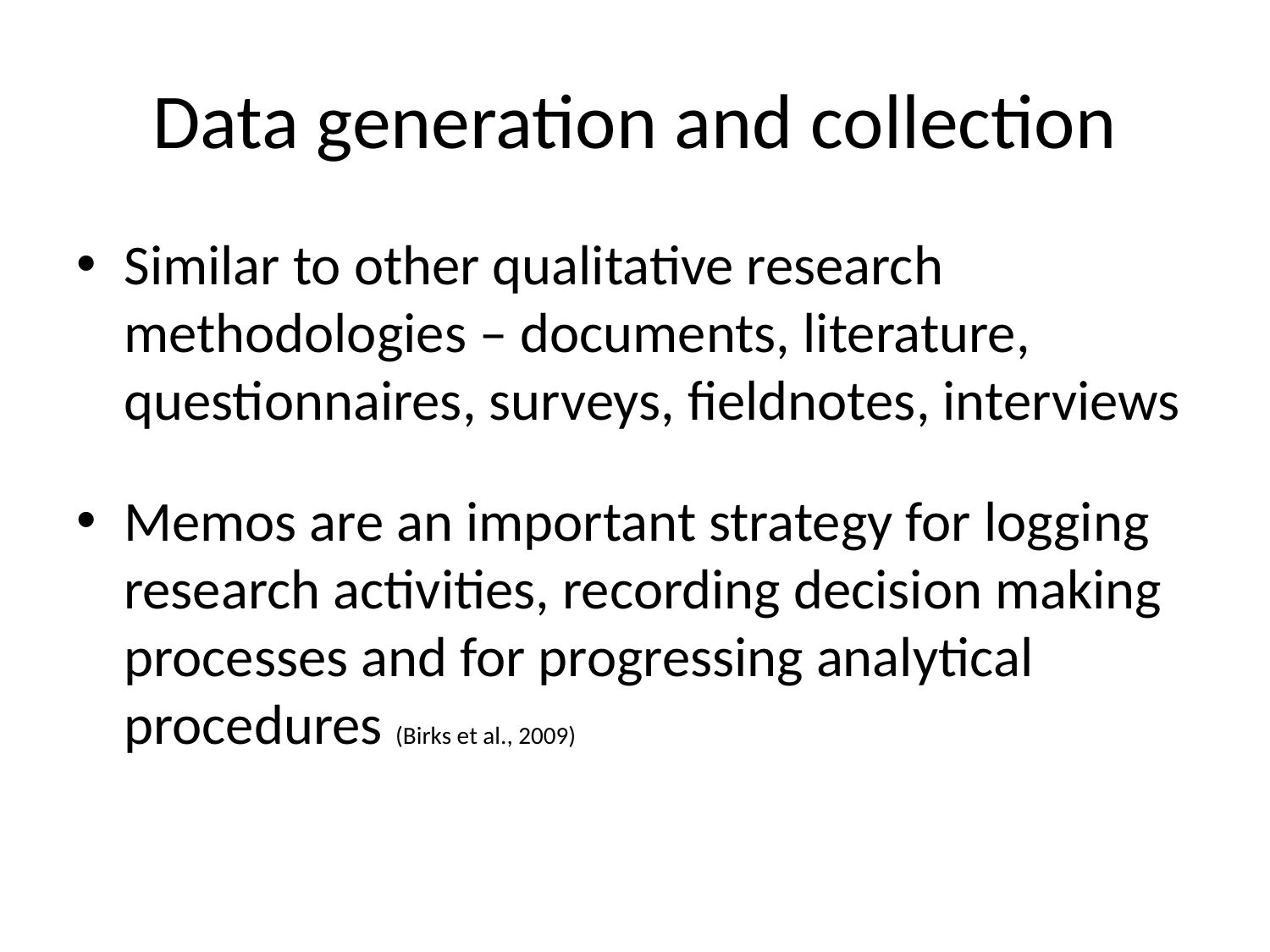

# Data generation and collection
Similar to other qualitative research methodologies – documents, literature, questionnaires, surveys, fieldnotes, interviews
Memos are an important strategy for logging research activities, recording decision making processes and for progressing analytical procedures (Birks et al., 2009)